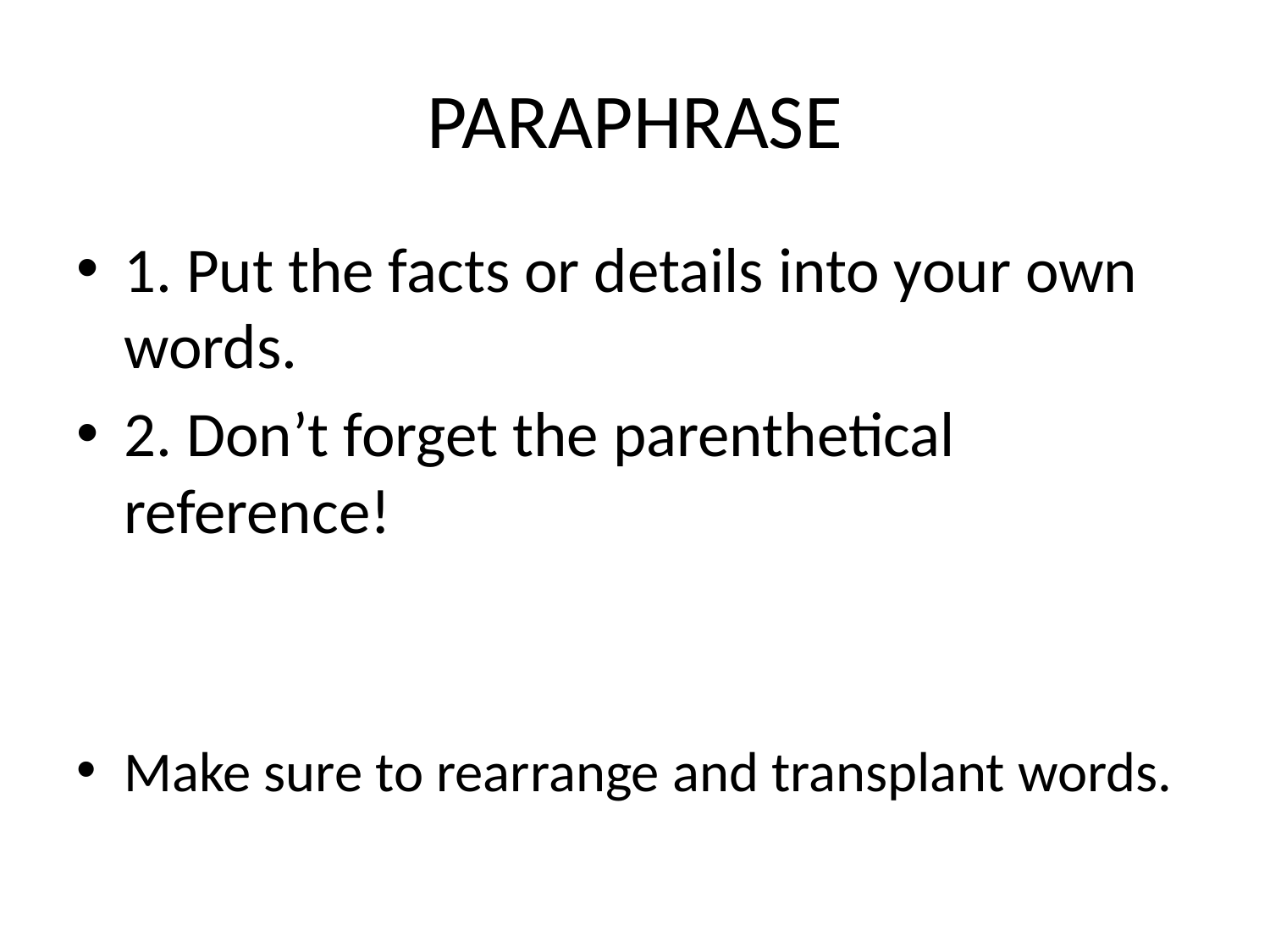

# PARAPHRASE
1. Put the facts or details into your own words.
2. Don’t forget the parenthetical reference!

Make sure to rearrange and transplant words.